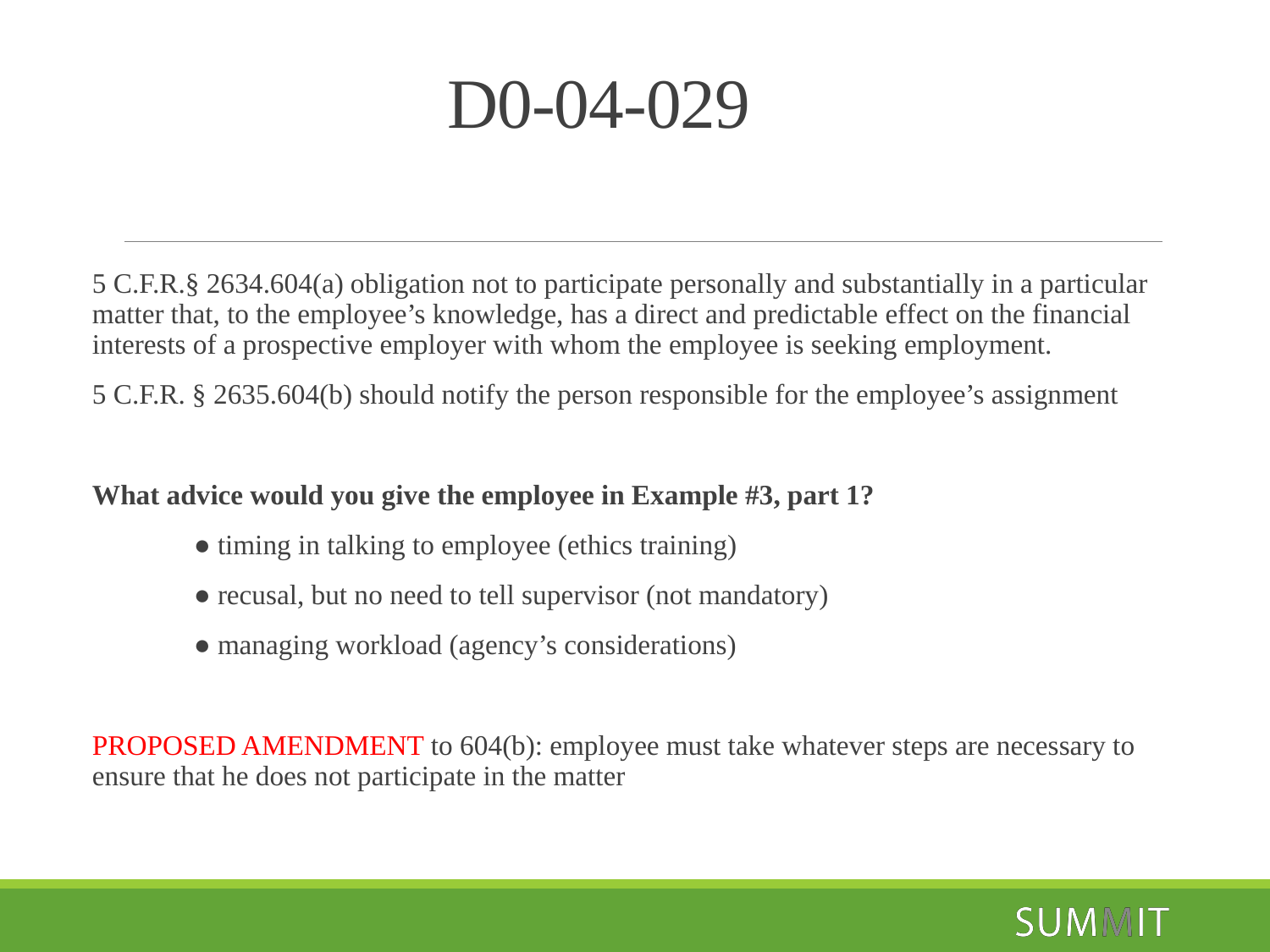

# D0-04-029
5 C.F.R.§ 2634.604(a) obligation not to participate personally and substantially in a particular matter that, to the employee’s knowledge, has a direct and predictable effect on the financial interests of a prospective employer with whom the employee is seeking employment.
5 C.F.R. § 2635.604(b) should notify the person responsible for the employee’s assignment

What advice would you give the employee in Example #3, part 1?
	● timing in talking to employee (ethics training)
	● recusal, but no need to tell supervisor (not mandatory)
	● managing workload (agency’s considerations)

PROPOSED AMENDMENT to 604(b): employee must take whatever steps are necessary to ensure that he does not participate in the matter